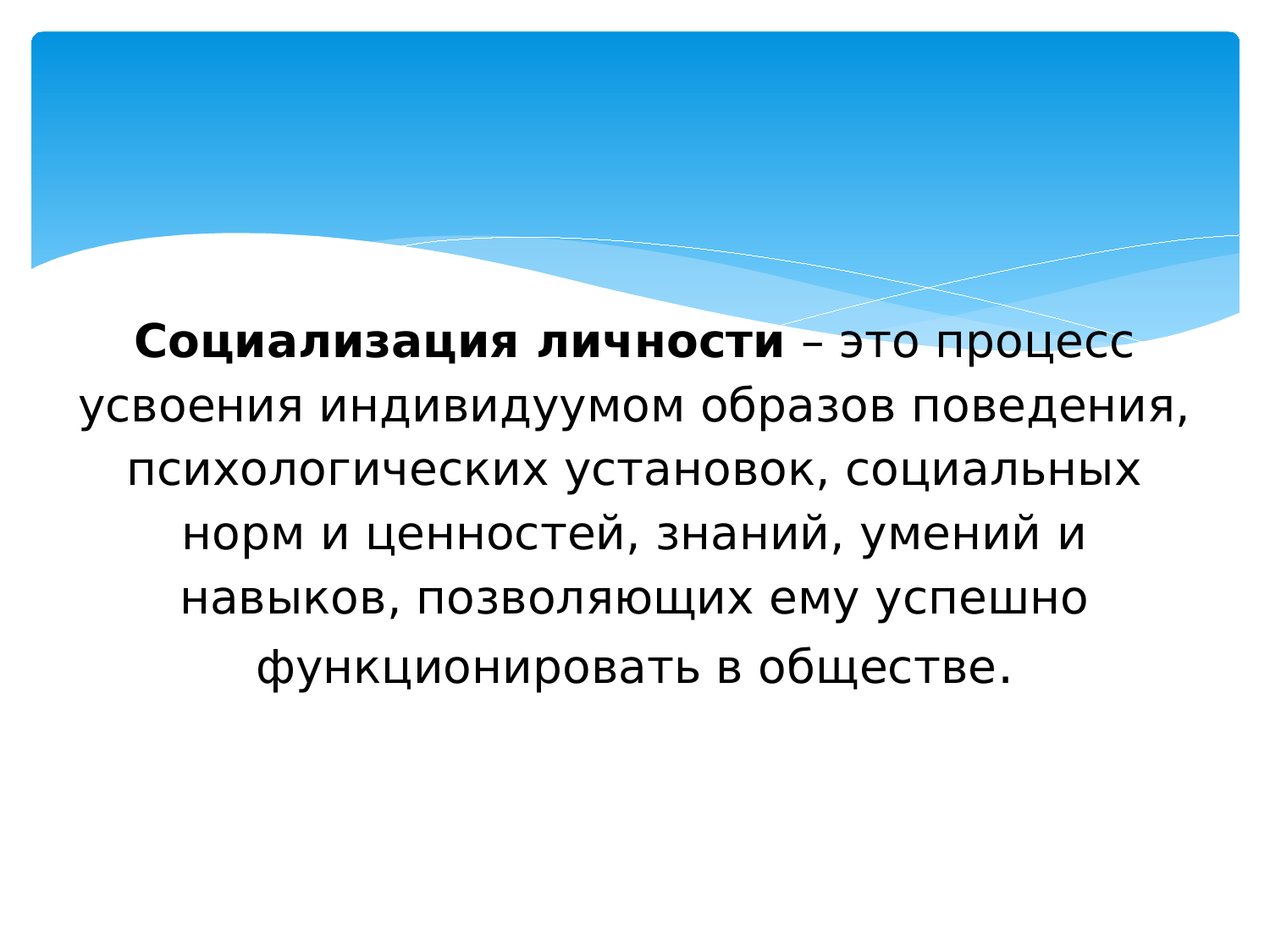

# Социализация личности – это процесс усвоения индивидуумом образов поведения, психологических установок, социальных норм и ценностей, знаний, умений и навыков, позволяющих ему успешно функционировать в обществе.